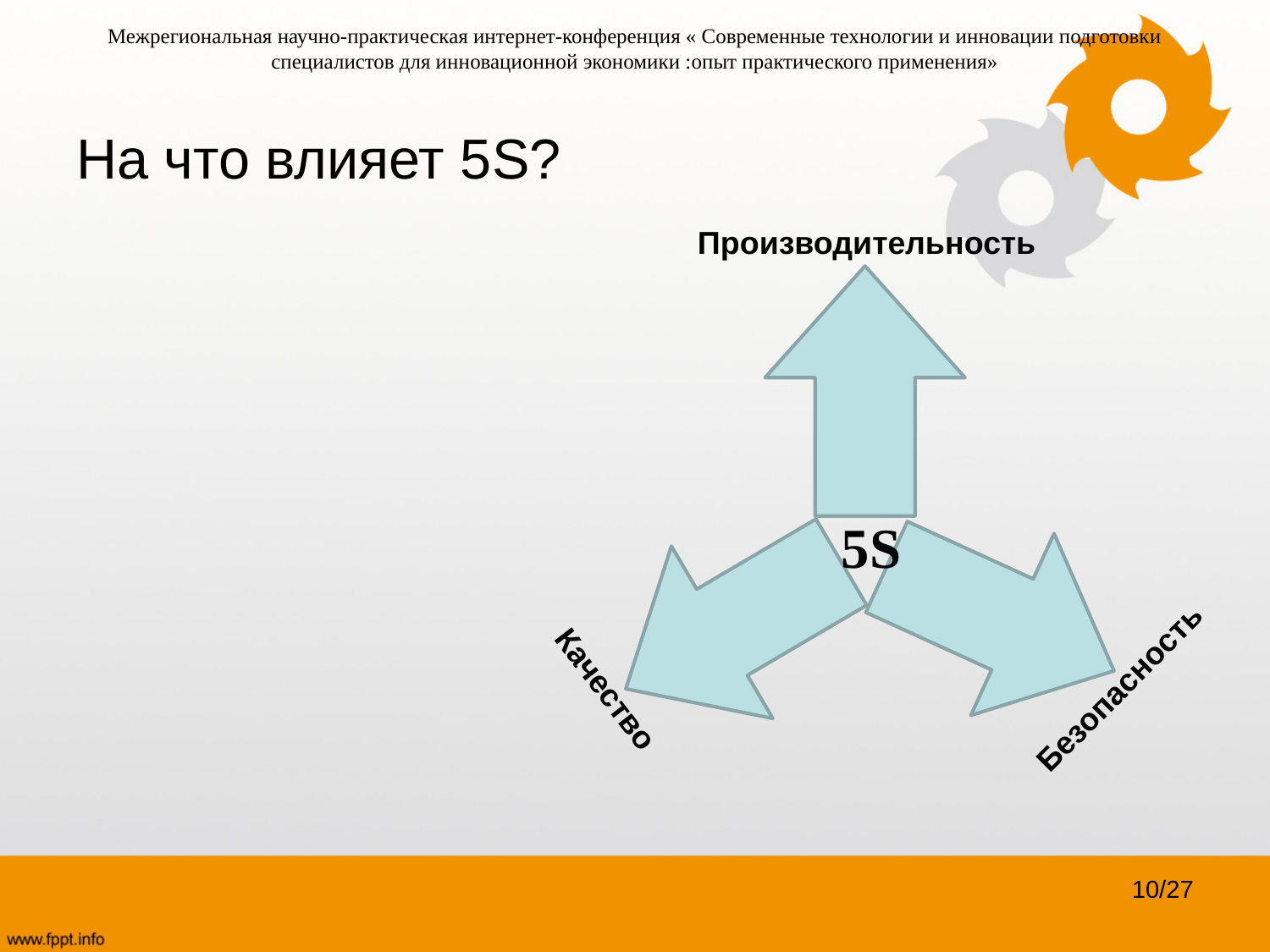

# Межрегиональная научно-практическая интернет-конференция « Современные технологии и инновации подготовки специалистов для инновационной экономики :опыт практического применения»
На что влияет 5S?
Производительность

 5S
Безопасность
Качество
10/27